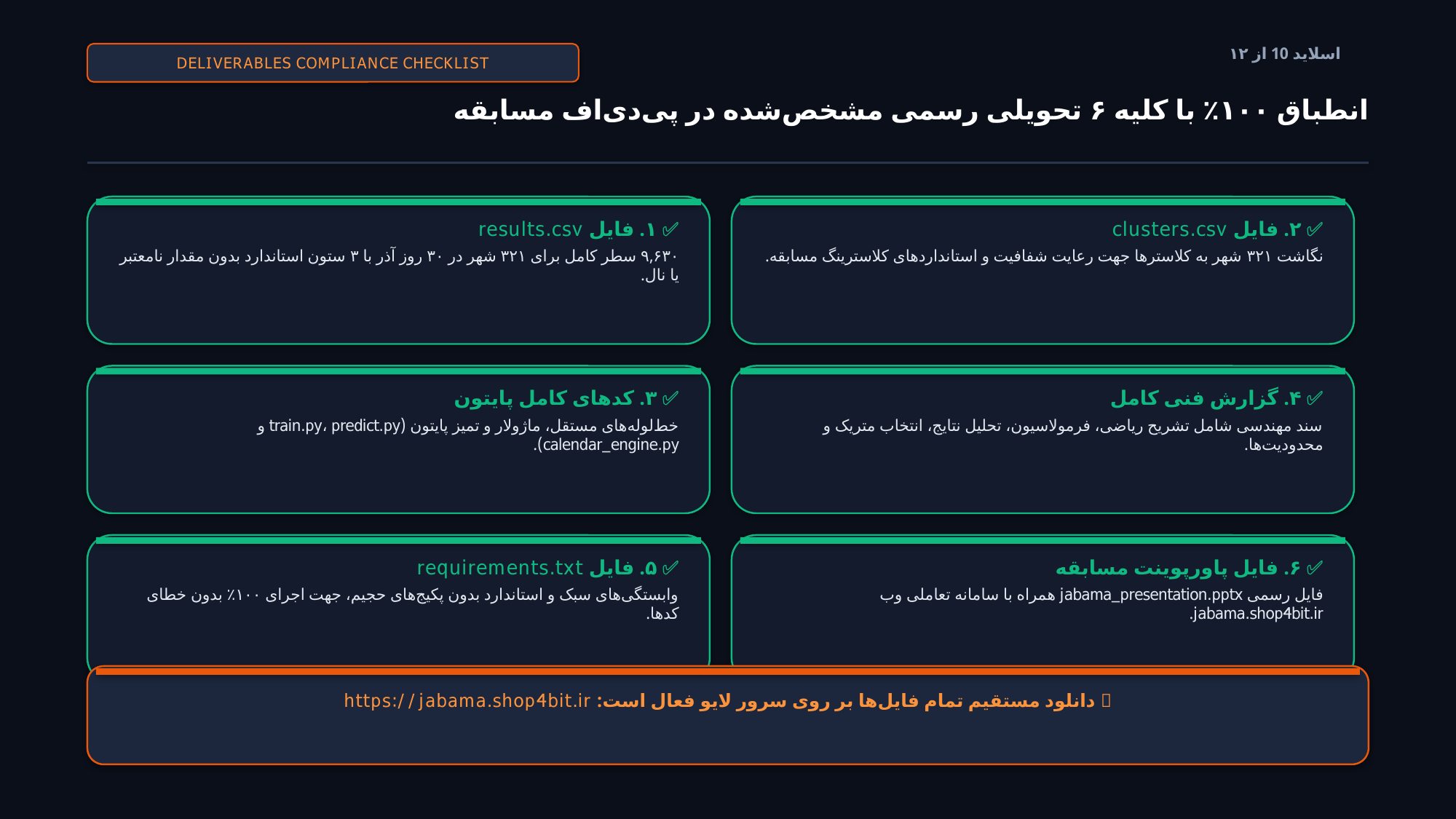

DELIVERABLES COMPLIANCE CHECKLIST
اسلاید 10 از ۱۲
انطباق ۱۰۰٪ با کلیه ۶ تحویلی رسمی مشخص‌شده در پی‌دی‌اف مسابقه

✅ ۱. فایل results.csv
۹,۶۳۰ سطر کامل برای ۳۲۱ شهر در ۳۰ روز آذر با ۳ ستون استاندارد بدون مقدار نامعتبر یا نال.
✅ ۲. فایل clusters.csv
نگاشت ۳۲۱ شهر به کلاسترها جهت رعایت شفافیت و استانداردهای کلاسترینگ مسابقه.

✅ ۳. کدهای کامل پایتون
خط‌لوله‌های مستقل، ماژولار و تمیز پایتون (train.py، predict.py و calendar_engine.py).
✅ ۴. گزارش فنی کامل
سند مهندسی شامل تشریح ریاضی، فرمولاسیون، تحلیل نتایج، انتخاب متریک و محدودیت‌ها.

✅ ۵. فایل requirements.txt
وابستگی‌های سبک و استاندارد بدون پکیج‌های حجیم، جهت اجرای ۱۰۰٪ بدون خطای کدها.
✅ ۶. فایل پاورپوینت مسابقه
فایل رسمی jabama_presentation.pptx همراه با سامانه تعاملی وب jabama.shop4bit.ir.

📥 دانلود مستقیم تمام فایل‌ها بر روی سرور لایو فعال است: https://jabama.shop4bit.ir